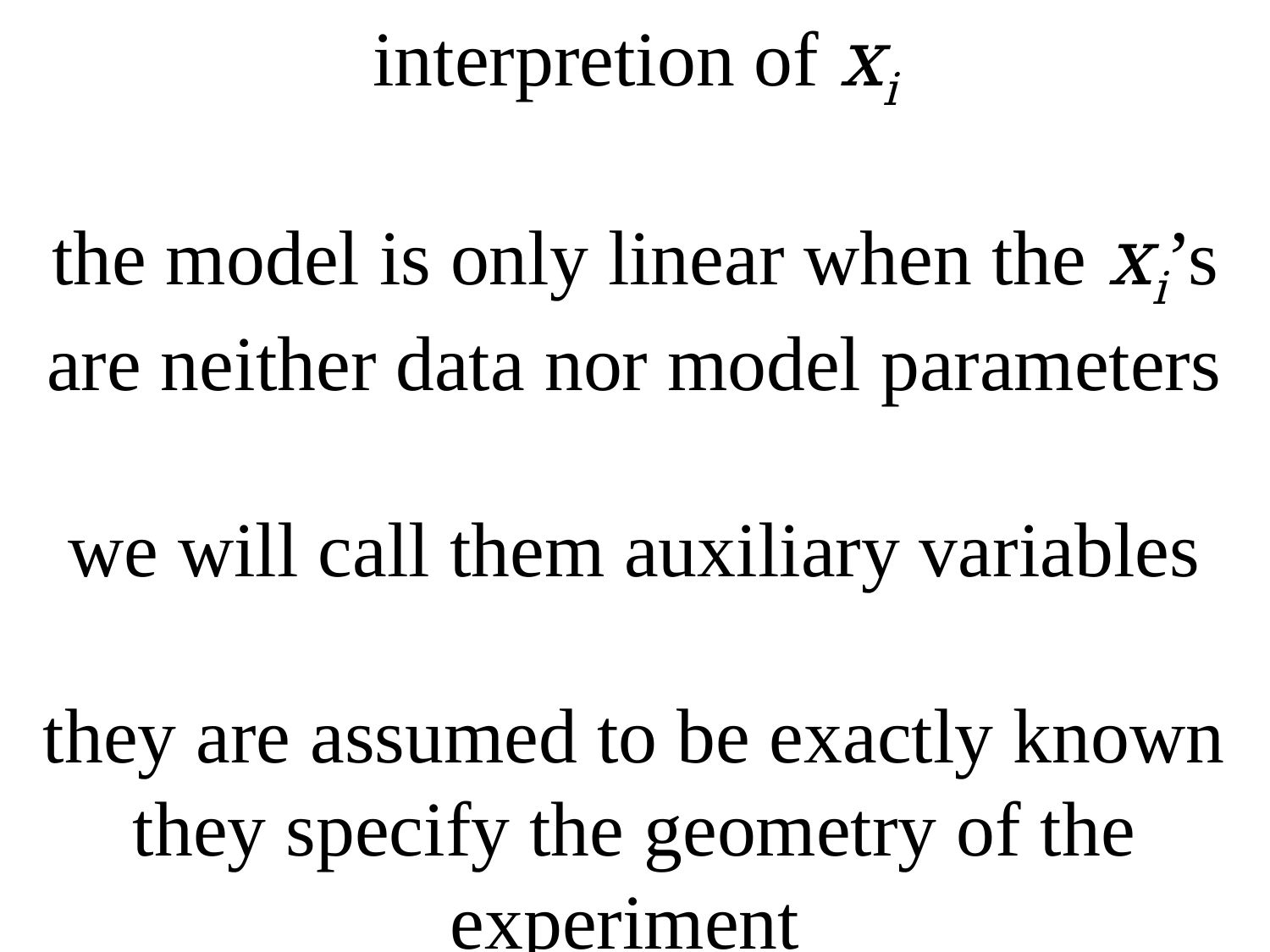

# interpretion of xi the model is only linear when the xi’s are neither data nor model parameters we will call them auxiliary variables they are assumed to be exactly known they specify the geometry of the experiment